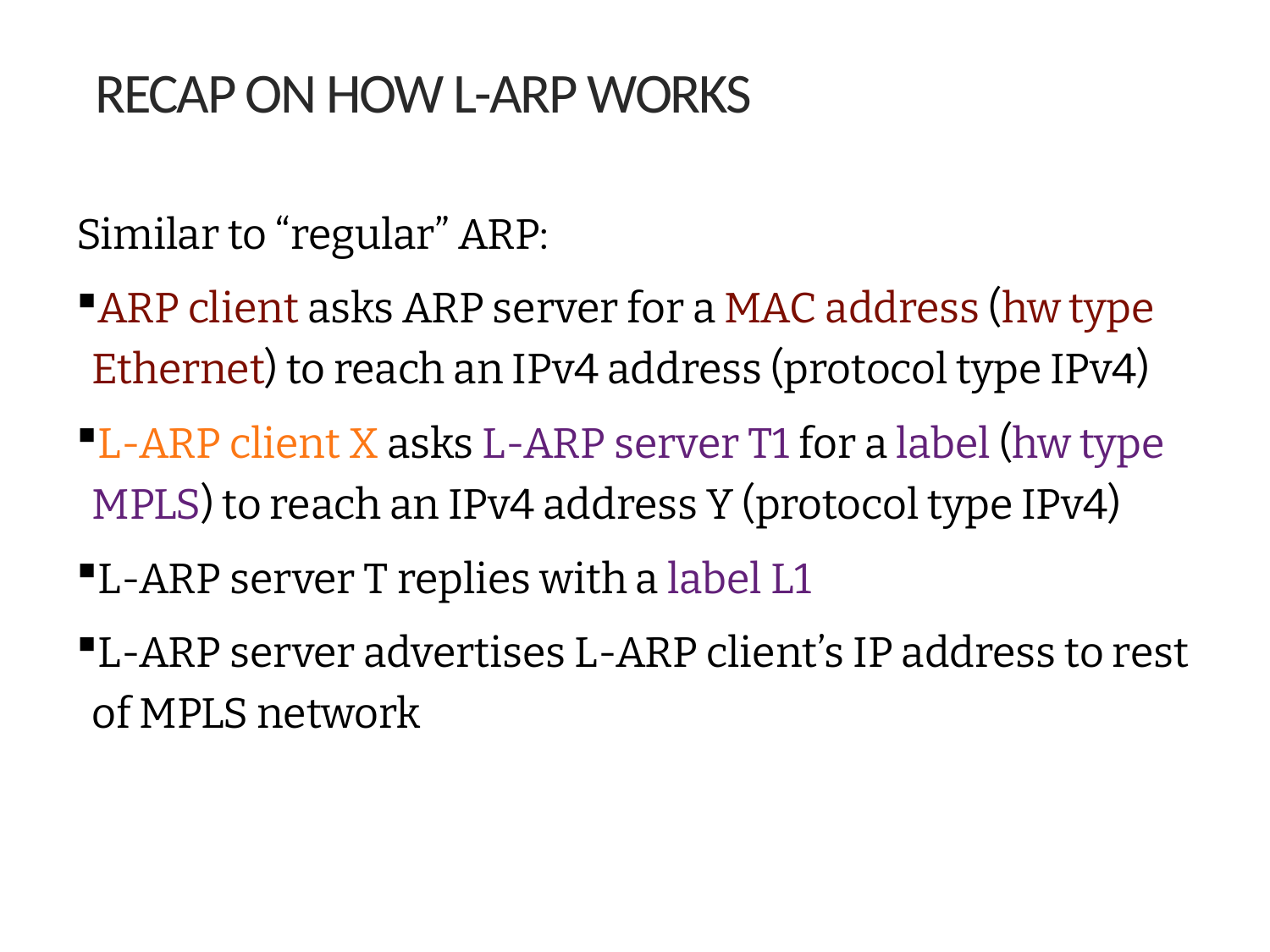

# Recap on How L-ARP Works
Similar to “regular” ARP:
ARP client asks ARP server for a MAC address (hw type Ethernet) to reach an IPv4 address (protocol type IPv4)
L-ARP client X asks L-ARP server T1 for a label (hw type MPLS) to reach an IPv4 address Y (protocol type IPv4)
L-ARP server T replies with a label L1
L-ARP server advertises L-ARP client’s IP address to rest of MPLS network